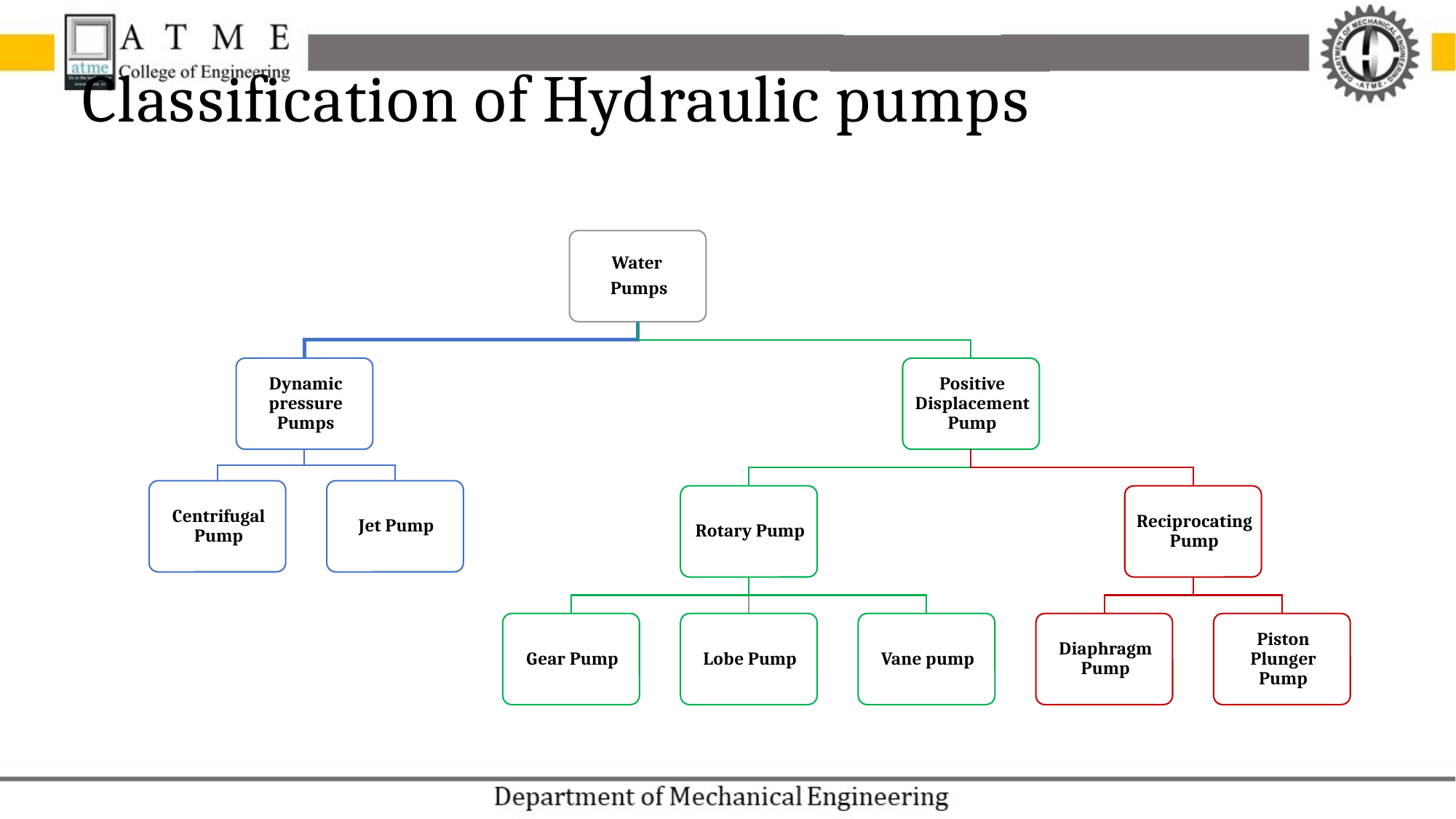

# Classification of Hydraulic pumps
Water
Pumps
Dynamic pressure Pumps
Centrifugal Pump
Jet Pump
Positive Displacement Pump
Rotary Pump
Gear Pump
Lobe Pump
Vane pump
Reciprocating Pump
Diaphragm Pump
Piston Plunger Pump